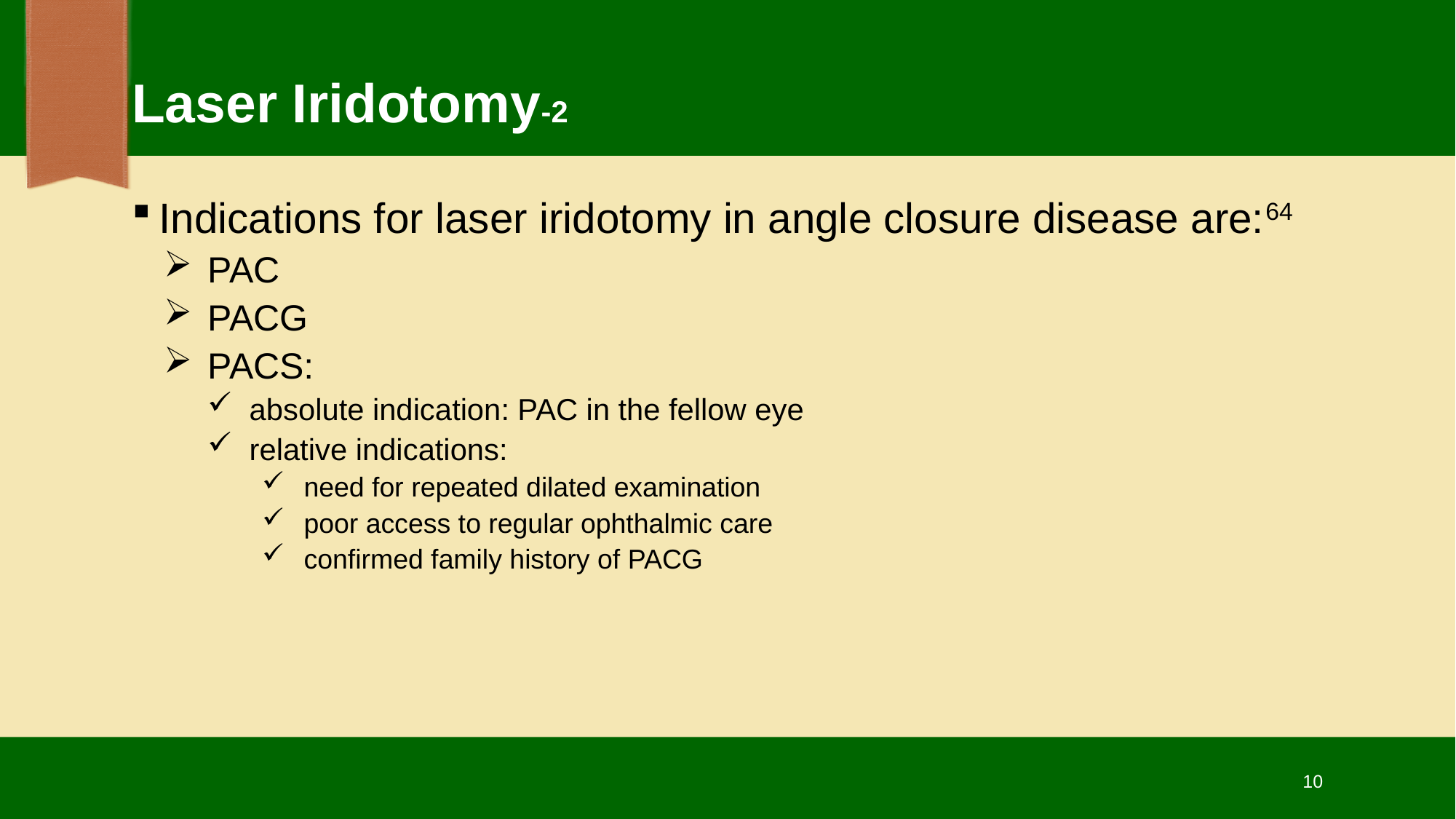

# Laser Iridotomy-2
Indications for laser iridotomy in angle closure disease are:64
PAC
PACG
PACS:
absolute indication: PAC in the fellow eye
relative indications:
need for repeated dilated examination
poor access to regular ophthalmic care
confirmed family history of PACG

10